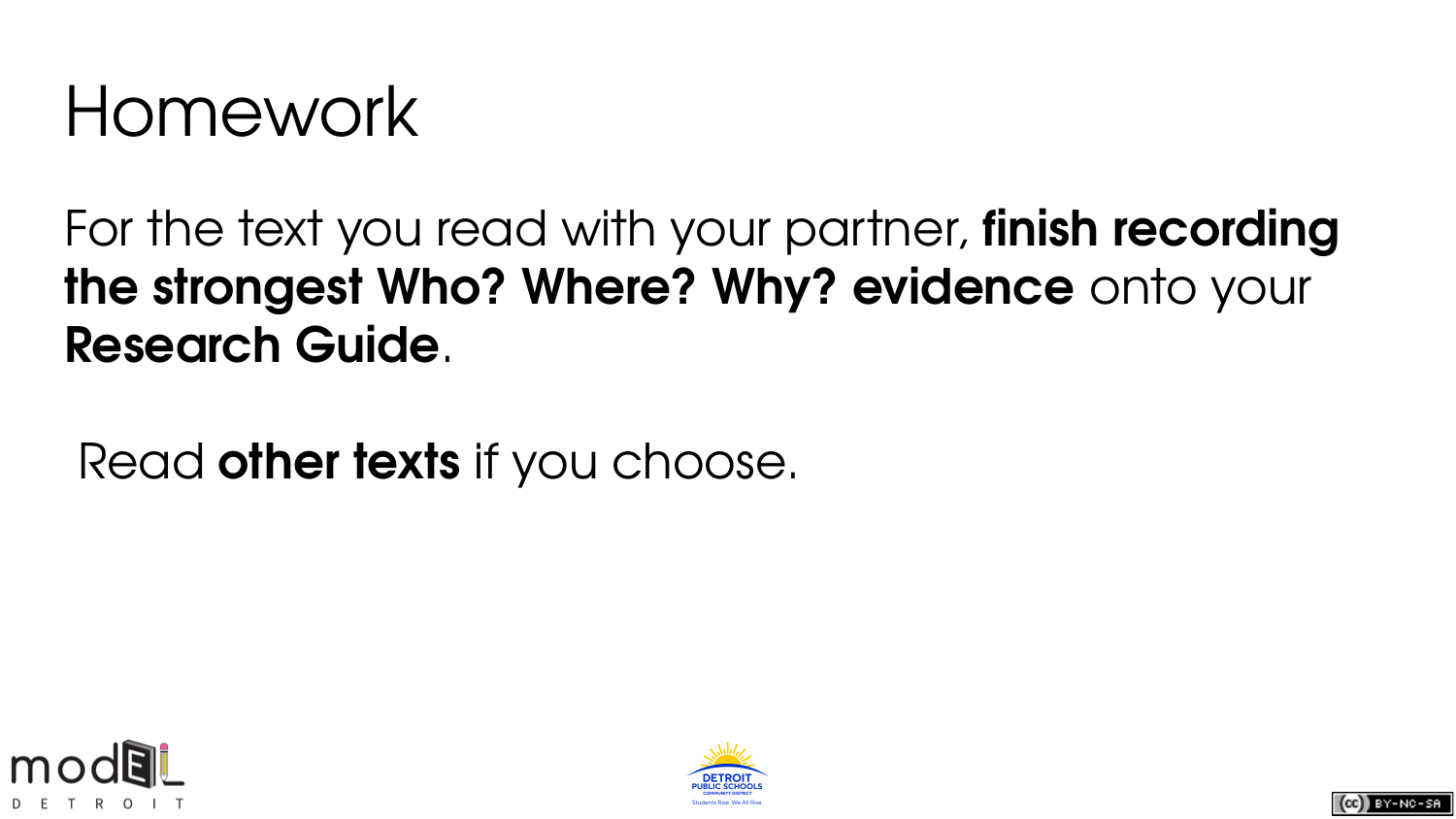

# Homework
For the text you read with your partner, finish recording the strongest Who? Where? Why? evidence onto your Research Guide.

 Read other texts if you choose.